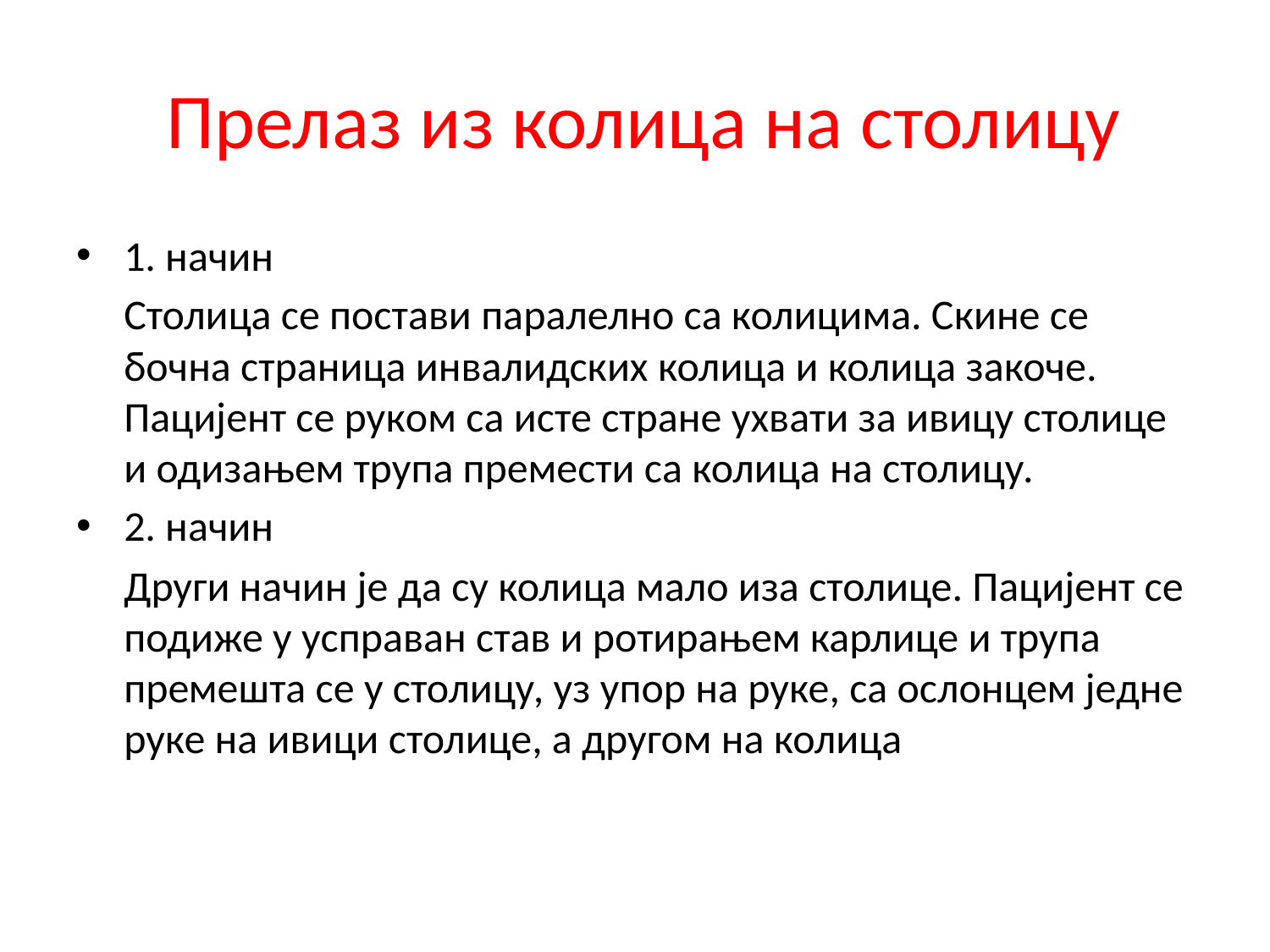

# Прелаз из колица на столицу
1. начин
	Столица се постави паралелно са колицима. Скине се бочна страница инвалидских колица и колица закоче. Пацијент се рукoм са исте стране ухвати за ивицу столице и одизањем трупа премести са колица на столицу.
2. начин
	Други начин је да су колица мало иза столице. Пацијент се подиже у усправан став и ротирањем карлице и трупа премешта се у столицу, уз упор на руке, са ослонцем једне руке на ивици столице, а другом на колица